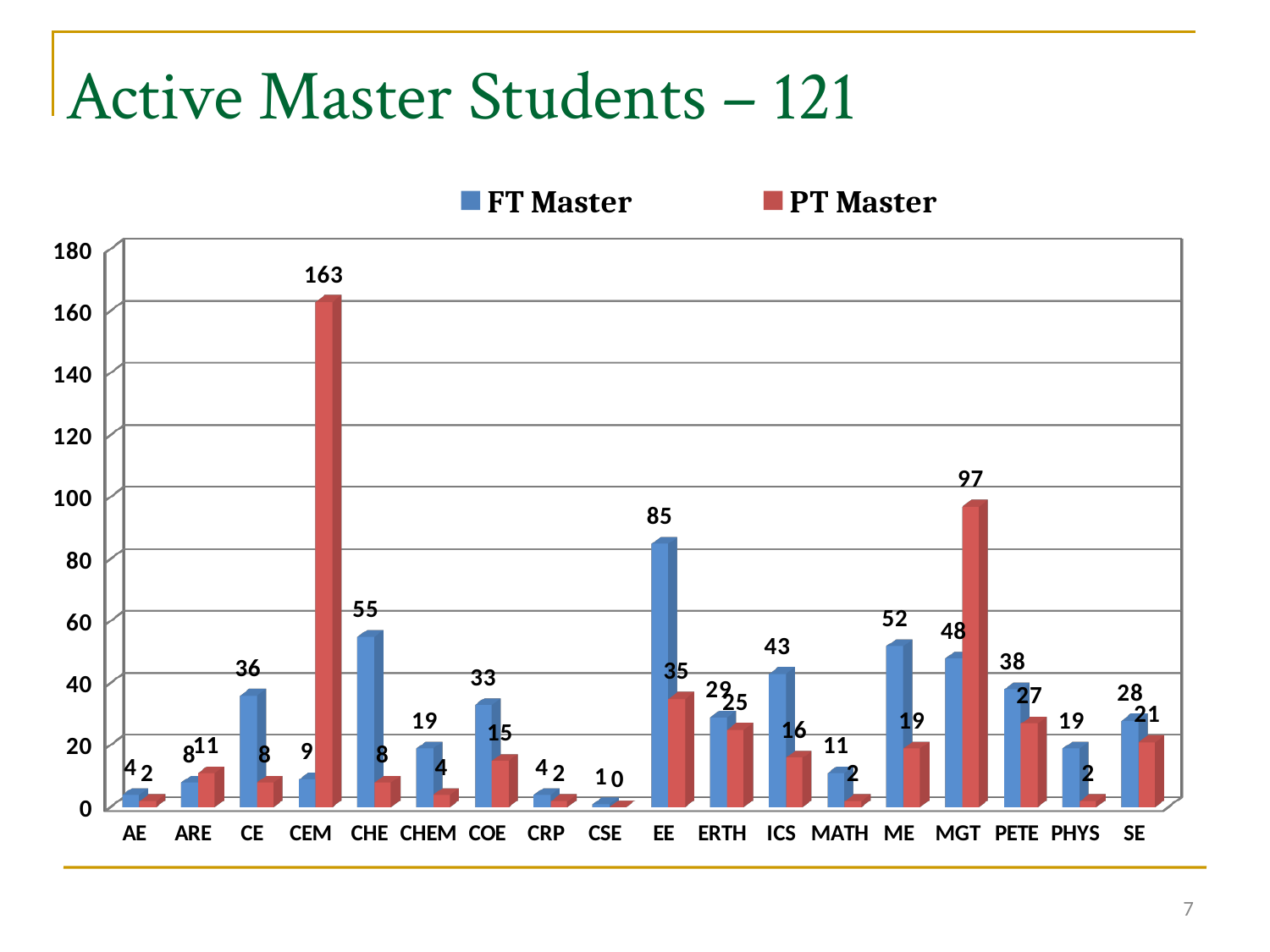

Active Master Students – 121

[unsupported chart]

7